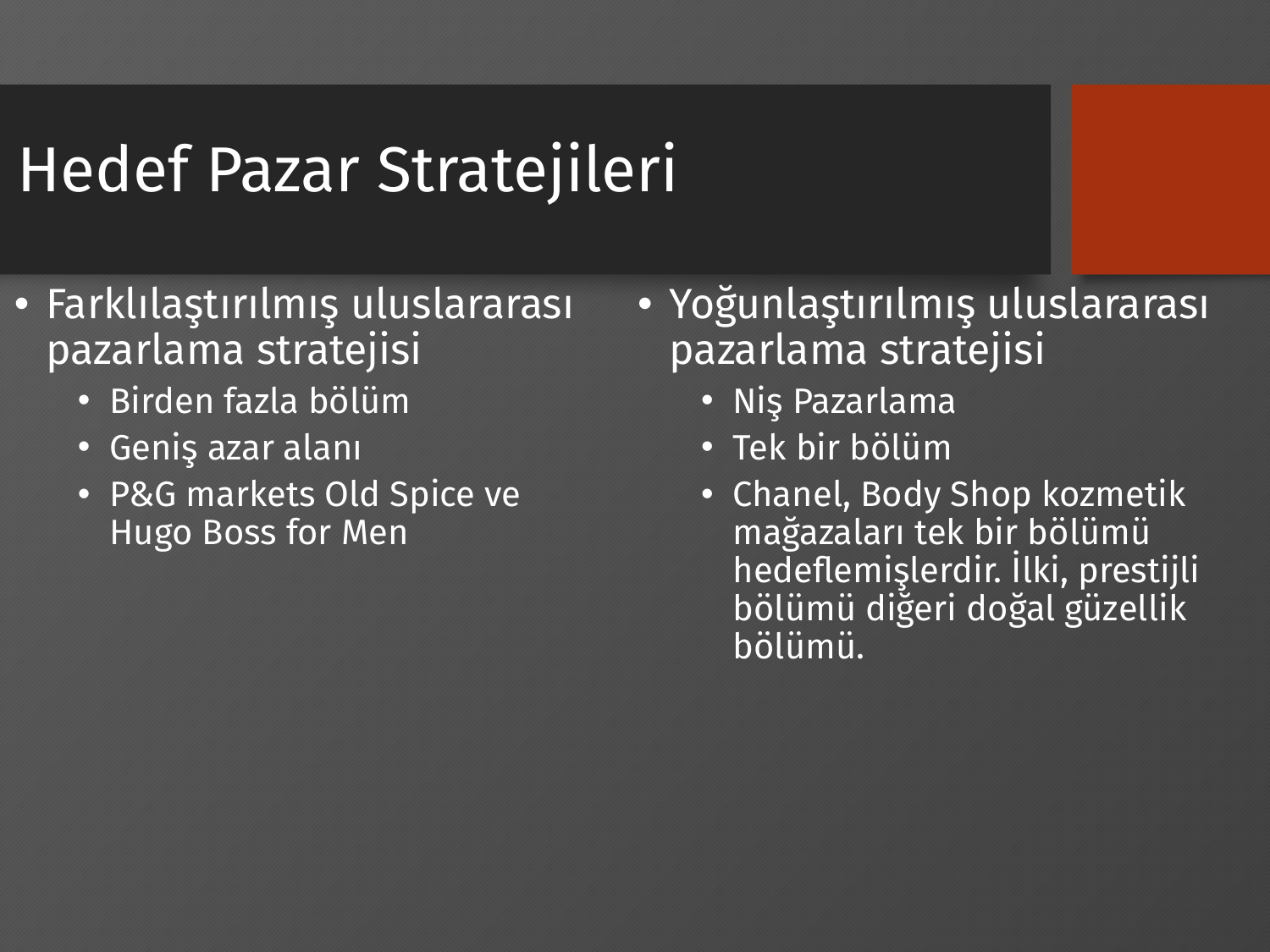

# Hedef Pazar Stratejileri
Farklılaştırılmış uluslararası pazarlama stratejisi
Birden fazla bölüm
Geniş azar alanı
P&G markets Old Spice ve Hugo Boss for Men

Yoğunlaştırılmış uluslararası pazarlama stratejisi
Niş Pazarlama
Tek bir bölüm
Chanel, Body Shop kozmetik mağazaları tek bir bölümü hedeflemişlerdir. İlki, prestijli bölümü diğeri doğal güzellik bölümü.